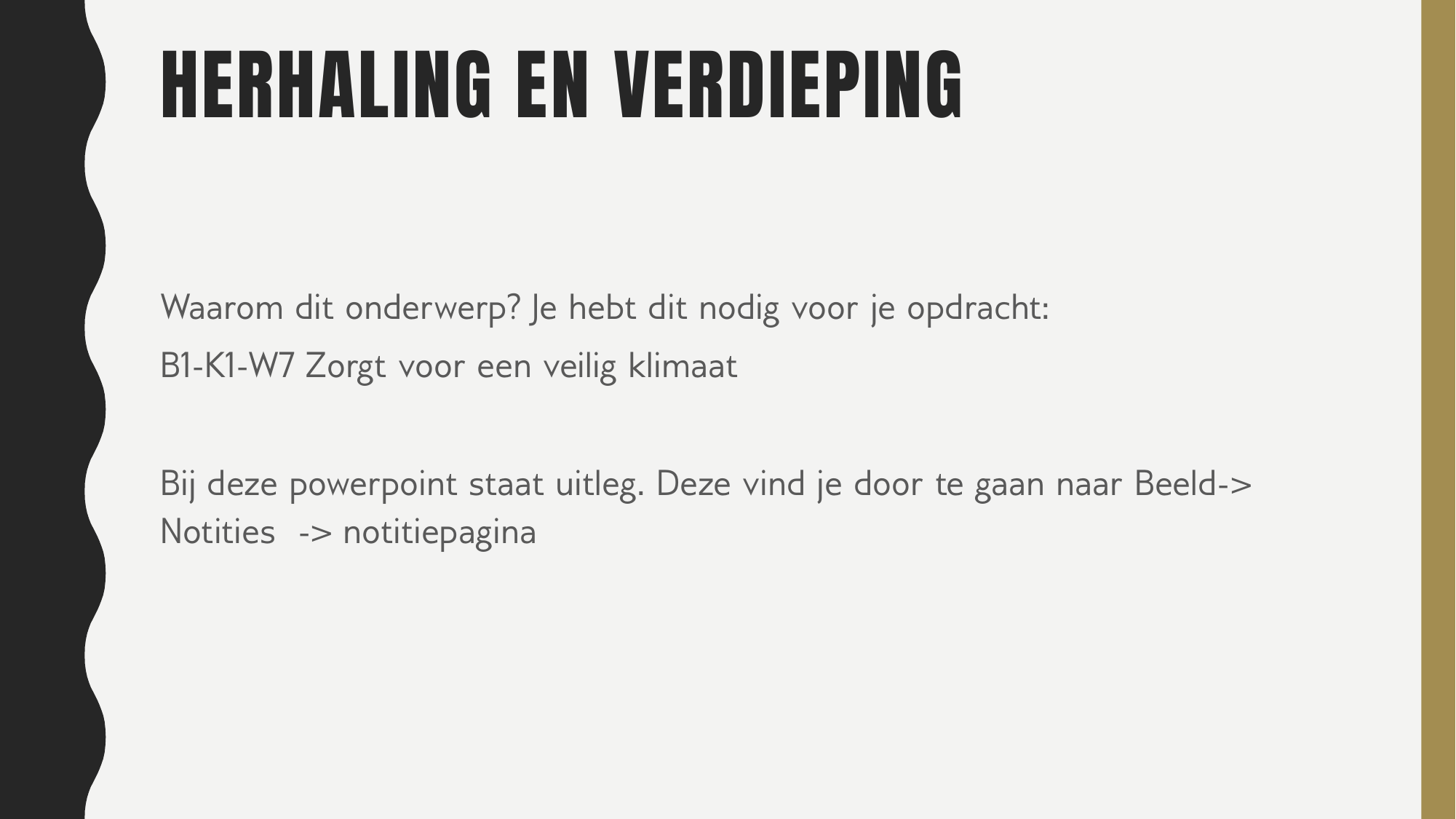

# Herhaling en Verdieping
Waarom dit onderwerp? Je hebt dit nodig voor je opdracht:
B1-K1-W7 Zorgt voor een veilig klimaat

Bij deze powerpoint staat uitleg. Deze vind je door te gaan naar Beeld-> Notities  -> notitiepagina